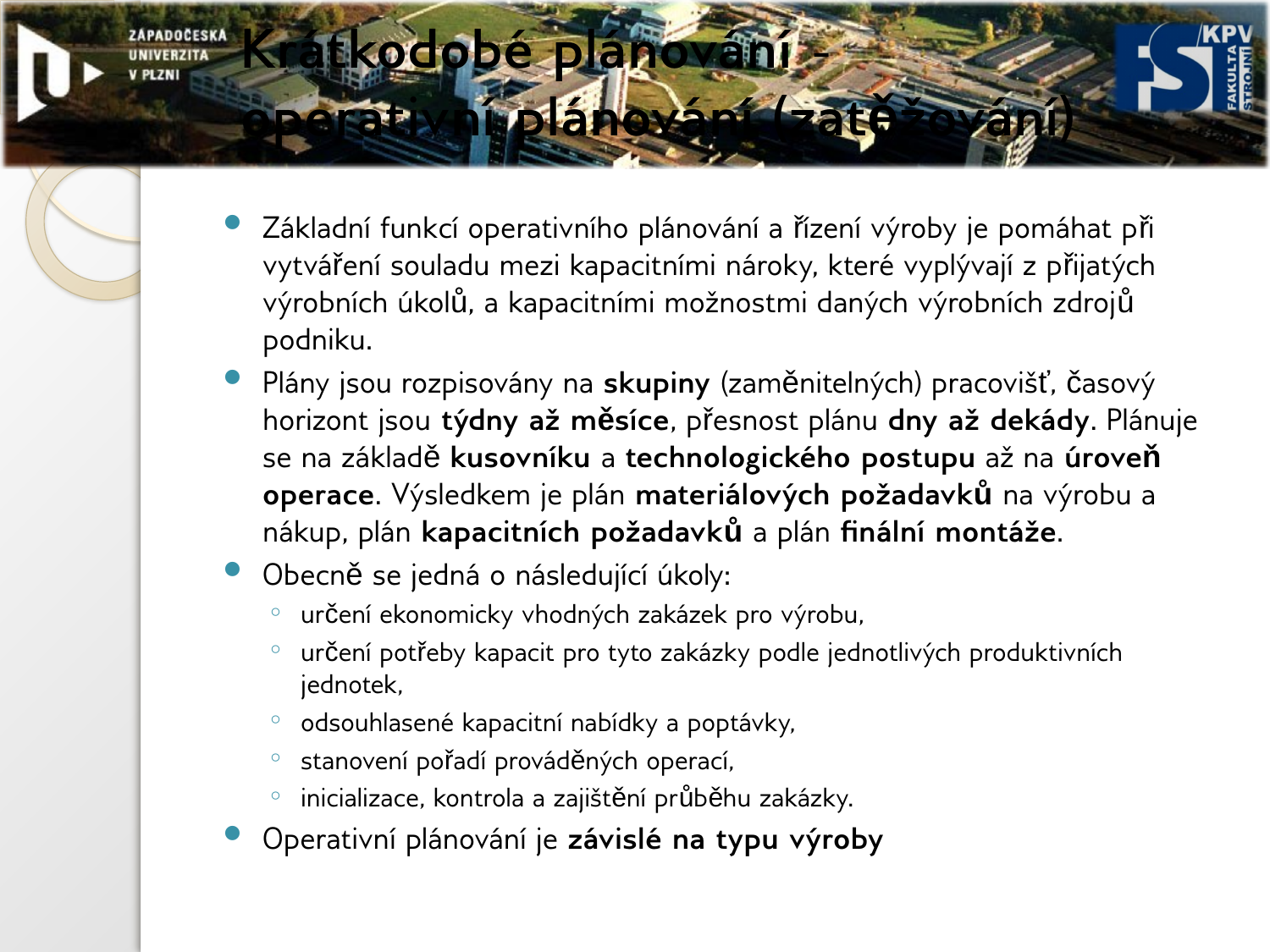

# Krátkodobé plánování - operativní plánování (zatěžování)
Základní funkcí operativního plánování a řízení výroby je pomáhat při vytváření souladu mezi kapacitními nároky, které vyplývají z přijatých výrobních úkolů, a kapacitními možnostmi daných výrobních zdrojů podniku.
Plány jsou rozpisovány na skupiny (zaměnitelných) pracovišť, časový horizont jsou týdny až měsíce, přesnost plánu dny až dekády. Plánuje se na základě kusovníku a technologického postupu až na úroveň operace. Výsledkem je plán materiálových požadavků na výrobu a nákup, plán kapacitních požadavků a plán finální montáže.
Obecně se jedná o následující úkoly:
určení ekonomicky vhodných zakázek pro výrobu,
určení potřeby kapacit pro tyto zakázky podle jednotlivých produktivních jednotek,
odsouhlasené kapacitní nabídky a poptávky,
stanovení pořadí prováděných operací,
inicializace, kontrola a zajištění průběhu zakázky.
Operativní plánování je závislé na typu výroby